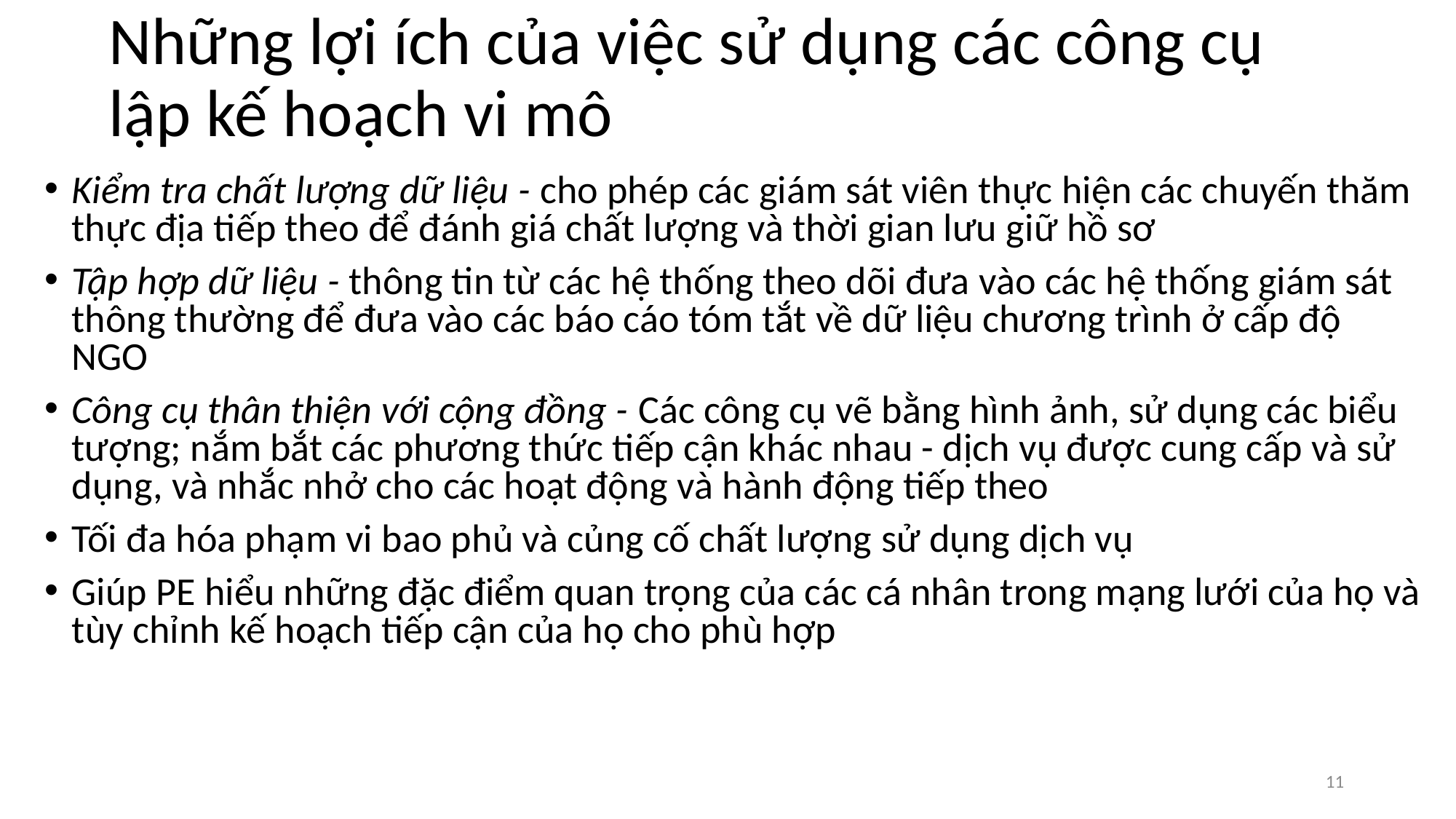

# Những lợi ích của việc sử dụng các công cụ lập kế hoạch vi mô
Kiểm tra chất lượng dữ liệu - cho phép các giám sát viên thực hiện các chuyến thăm thực địa tiếp theo để đánh giá chất lượng và thời gian lưu giữ hồ sơ
Tập hợp dữ liệu - thông tin từ các hệ thống theo dõi đưa vào các hệ thống giám sát thông thường để đưa vào các báo cáo tóm tắt về dữ liệu chương trình ở cấp độ NGO
Công cụ thân thiện với cộng đồng - Các công cụ vẽ bằng hình ảnh, sử dụng các biểu tượng; nắm bắt các phương thức tiếp cận khác nhau - dịch vụ được cung cấp và sử dụng, và nhắc nhở cho các hoạt động và hành động tiếp theo
Tối đa hóa phạm vi bao phủ và củng cố chất lượng sử dụng dịch vụ
Giúp PE hiểu những đặc điểm quan trọng của các cá nhân trong mạng lưới của họ và tùy chỉnh kế hoạch tiếp cận của họ cho phù hợp
11